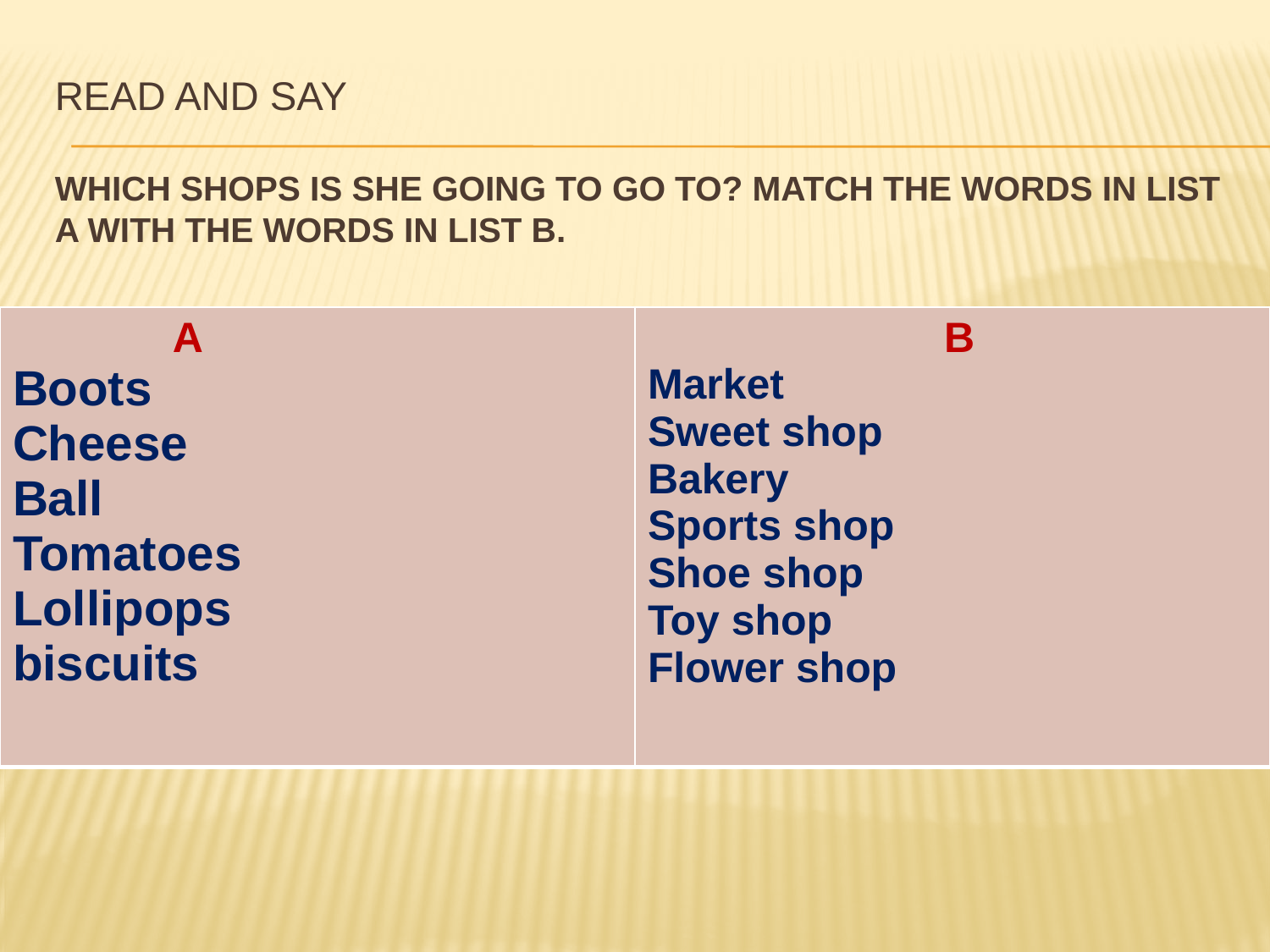

# Read and say Which shops is she going to go to? Match the words in list A with the words in list B.
| A Boots Cheese Ball Tomatoes Lollipops biscuits | B Market Sweet shop Bakery Sports shop Shoe shop Toy shop Flower shop |
| --- | --- |